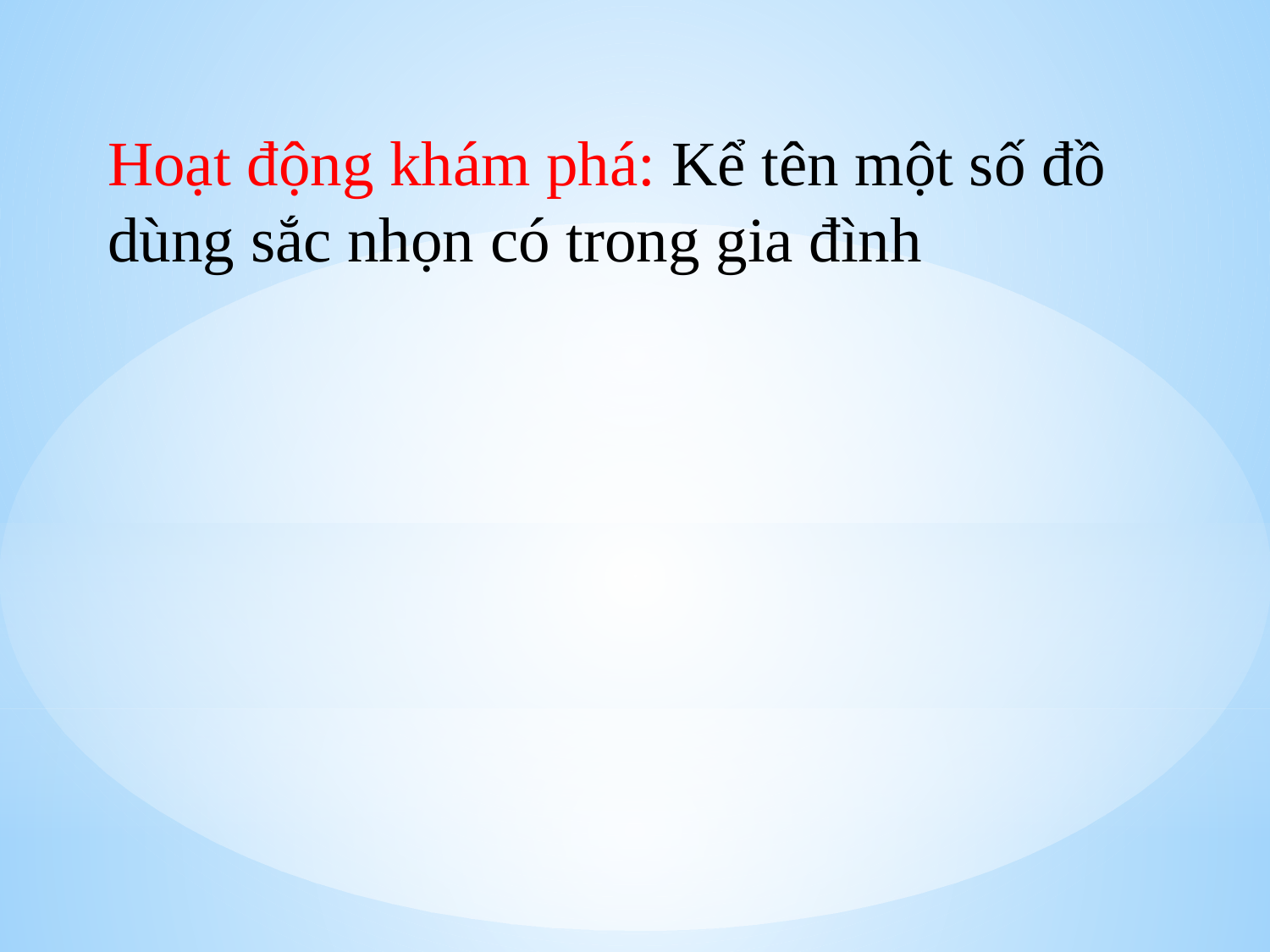

Hoạt động khám phá: Kể tên một số đồ dùng sắc nhọn có trong gia đình